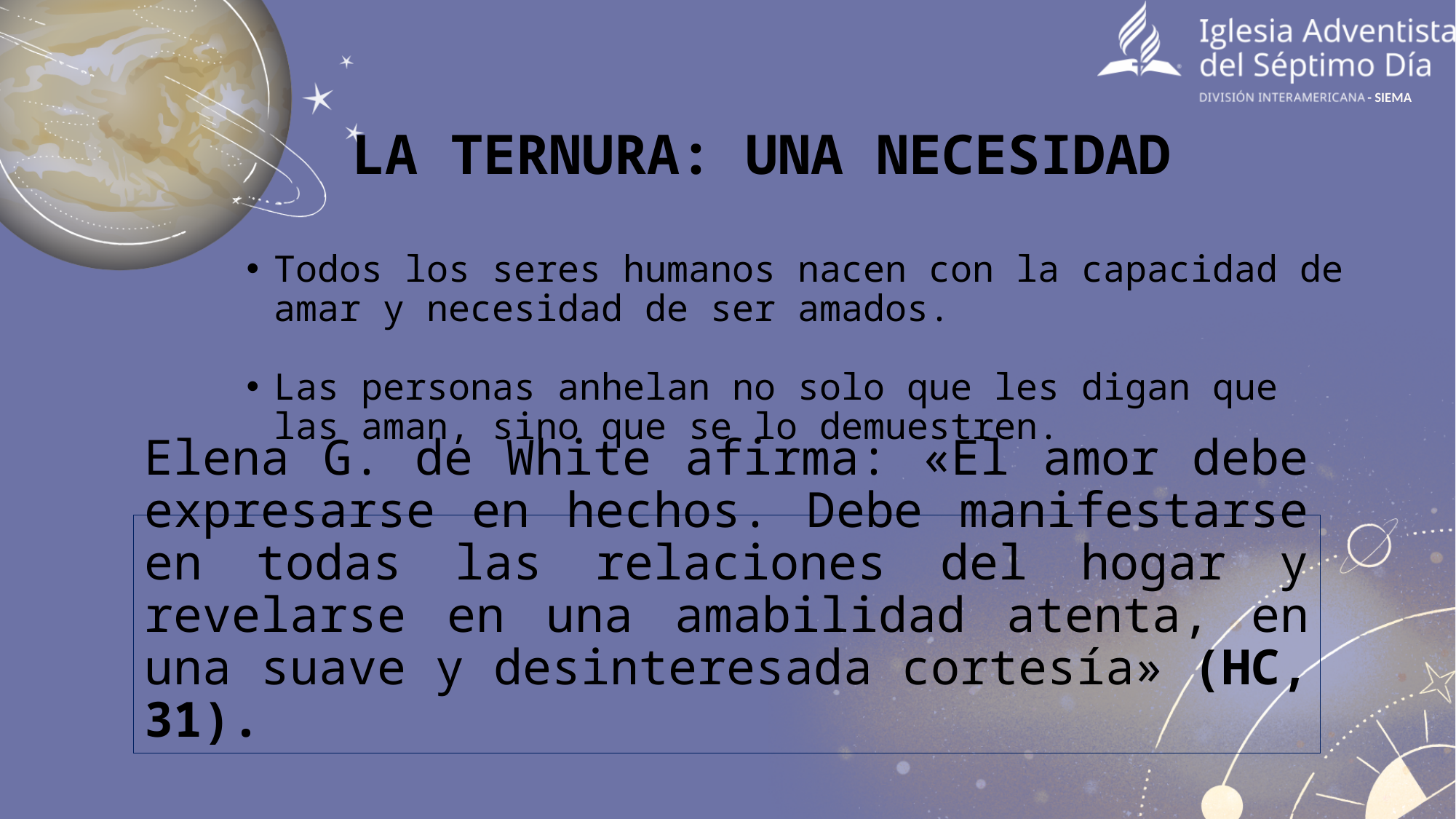

- SIEMA
# LA TERNURA: UNA NECESIDAD
Todos los seres humanos nacen con la capacidad de amar y necesidad de ser amados.

Las personas anhelan no solo que les digan que las aman, sino que se lo demuestren.
Elena G. de White afirma: «El amor debe expresarse en hechos. Debe manifestarse en todas las relaciones del hogar y revelarse en una amabilidad atenta, en una suave y desinteresada cortesía» (HC, 31).